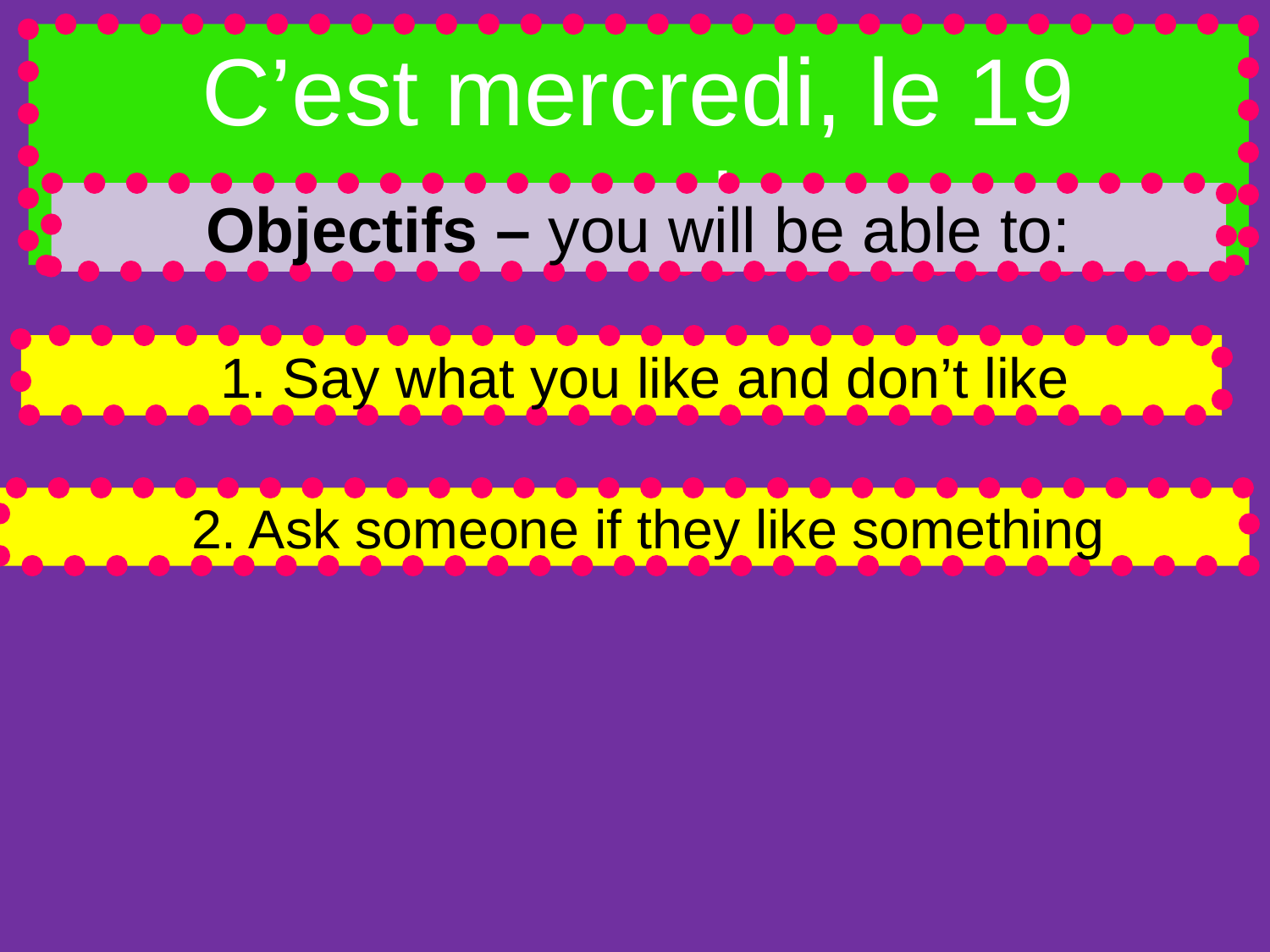

C’est mercredi, le 19 novembre
Objectifs – you will be able to:
   1. Say what you like and don’t like
   2. Ask someone if they like something